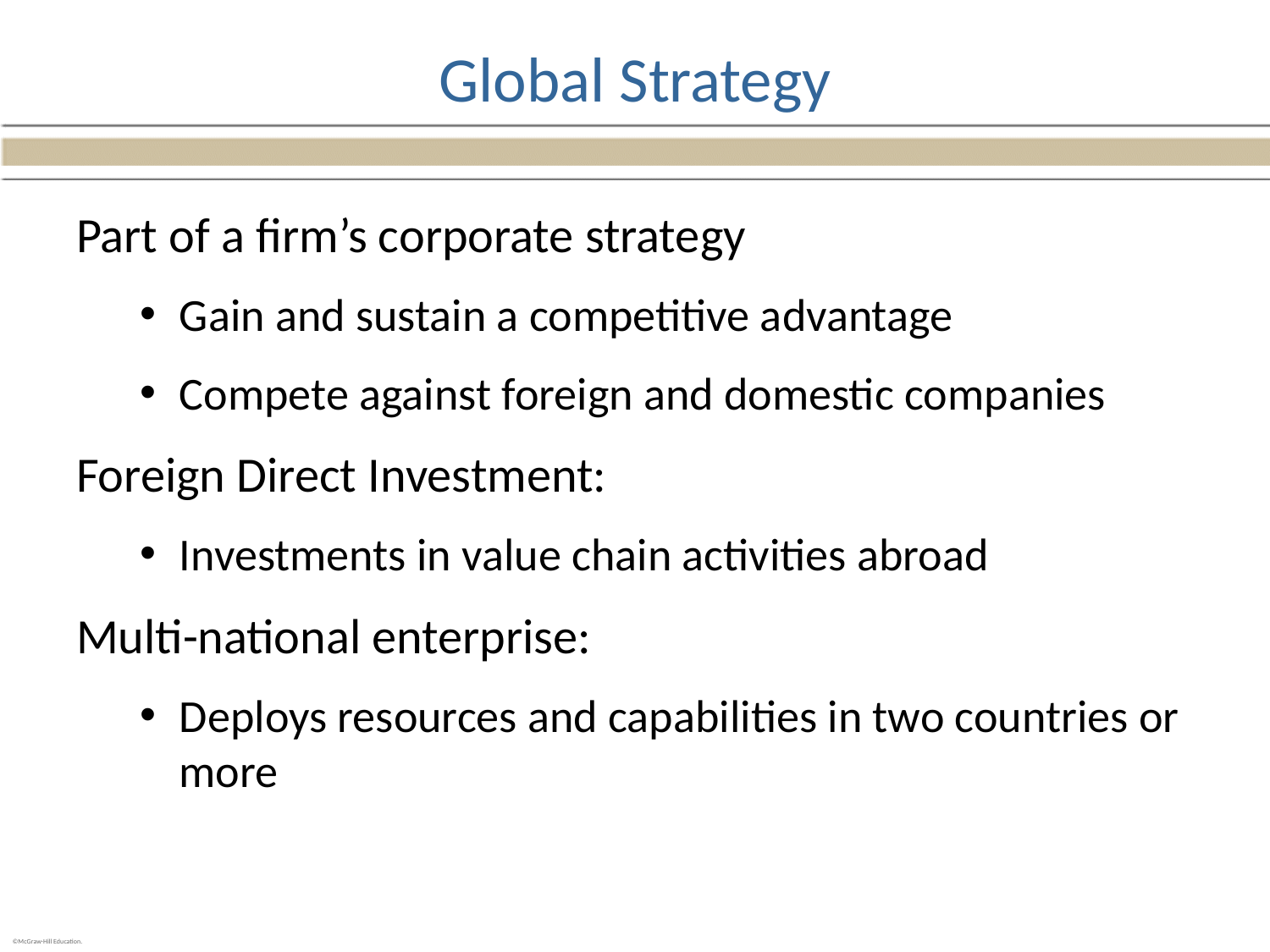

# Global Strategy
Part of a firm’s corporate strategy
Gain and sustain a competitive advantage
Compete against foreign and domestic companies
Foreign Direct Investment:
Investments in value chain activities abroad
Multi-national enterprise:
Deploys resources and capabilities in two countries or more